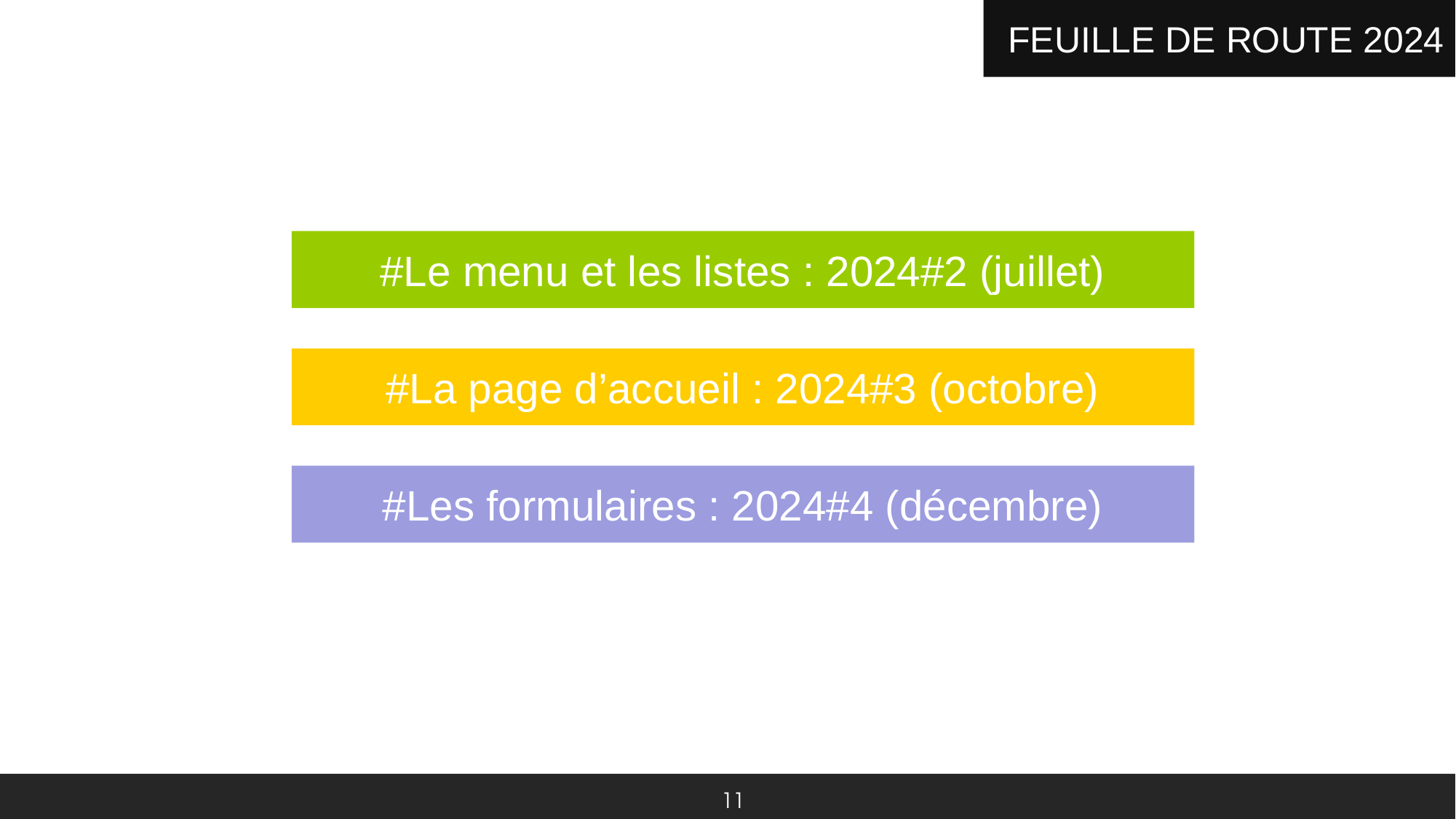

FEUILLE DE ROUTE 2024
#Le menu et les listes : 2024#2 (juillet)
#La page d’accueil : 2024#3 (octobre)
#Les formulaires : 2024#4 (décembre)

11